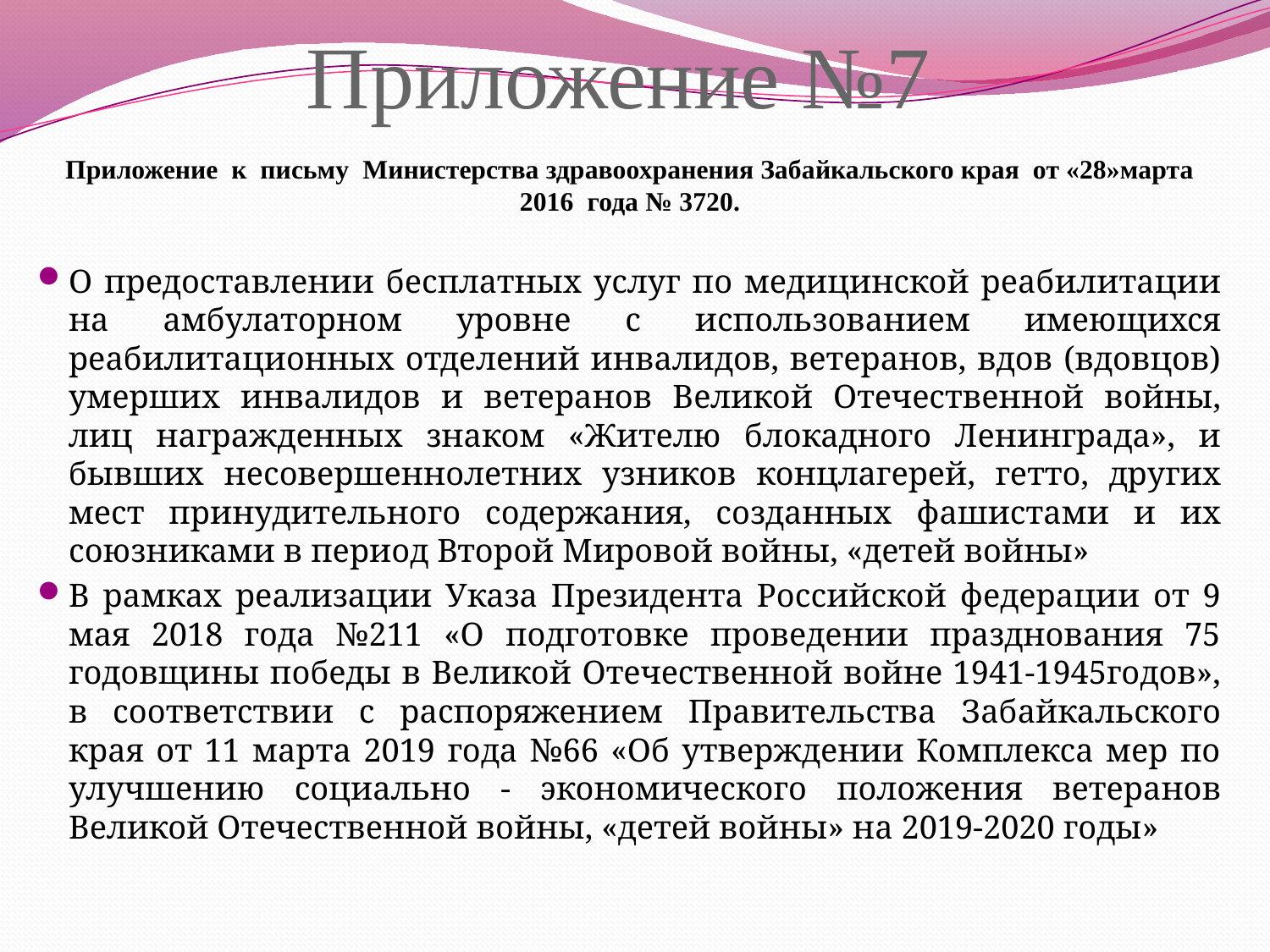

# Приложение №7
Приложение  к  письму  Министерства здравоохранения Забайкальского края  от «28»марта 2016  года № 3720.

О предоставлении бесплатных услуг по медицинской реабилитации на амбулаторном уровне с использованием имеющихся реабилитационных отделений инвалидов, ветеранов, вдов (вдовцов) умерших инвалидов и ветеранов Великой Отечественной войны, лиц награжденных знаком «Жителю блокадного Ленинграда», и бывших несовершеннолетних узников концлагерей, гетто, других мест принудительного содержания, созданных фашистами и их союзниками в период Второй Мировой войны, «детей войны»
В рамках реализации Указа Президента Российской федерации от 9 мая 2018 года №211 «О подготовке проведении празднования 75 годовщины победы в Великой Отечественной войне 1941-1945годов», в соответствии с распоряжением Правительства Забайкальского края от 11 марта 2019 года №66 «Об утверждении Комплекса мер по улучшению социально - экономического положения ветеранов Великой Отечественной войны, «детей войны» на 2019-2020 годы»